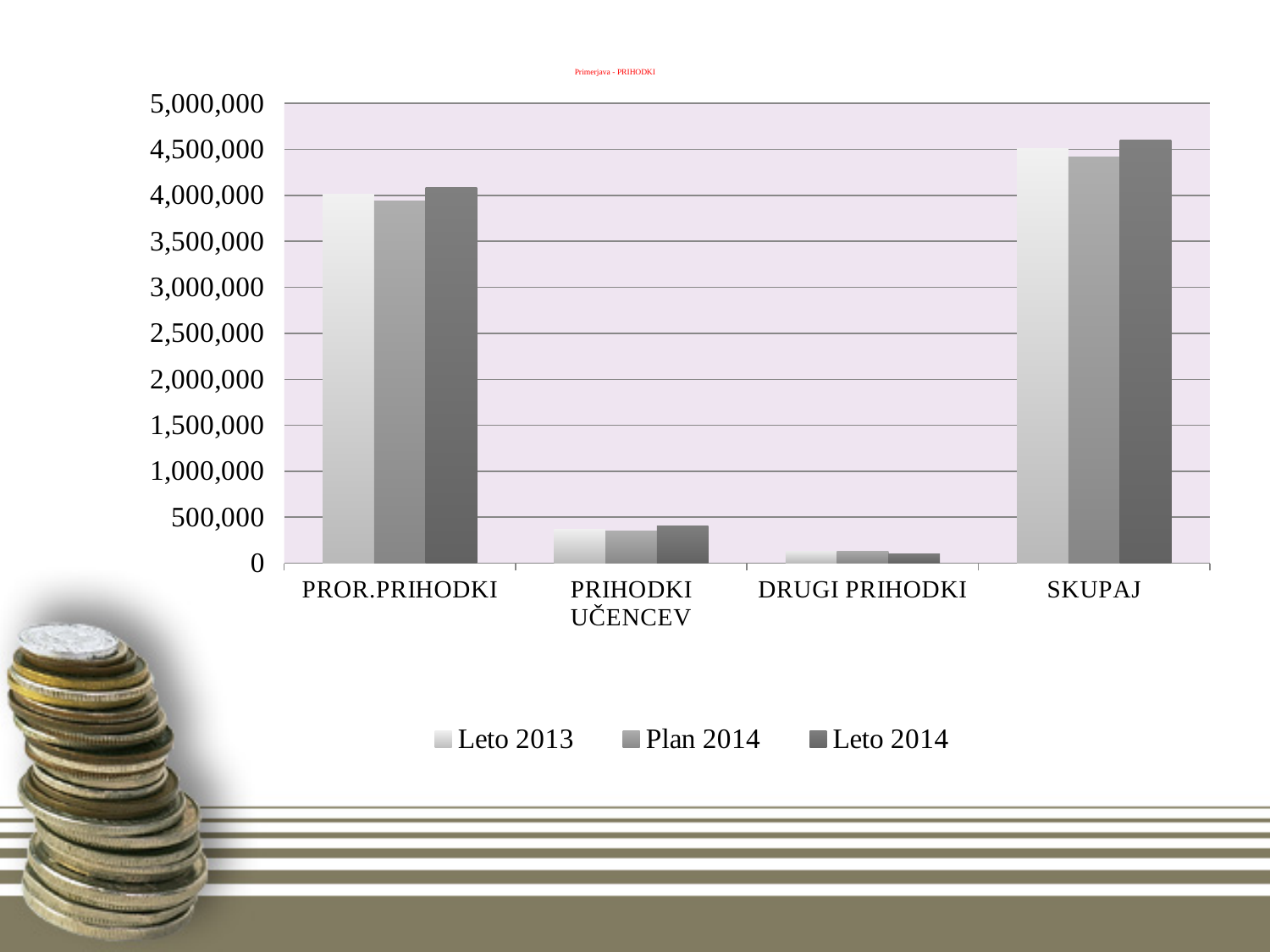

# Primerjava - PRIHODKI

### Chart

| Category | Leto 2013 | Plan 2014 | Leto 2014 |
|---|---|---|---|
| PROR.PRIHODKI | 4008371.0 | 3941800.0 | 4087310.0 |
| PRIHODKI UČENCEV | 371028.0 | 346000.0 | 408900.0 |
| DRUGI PRIHODKI | 132405.0 | 125500.0 | 103631.0 |
| SKUPAJ | 4511804.0 | 4413300.0 | 4599841.0 |